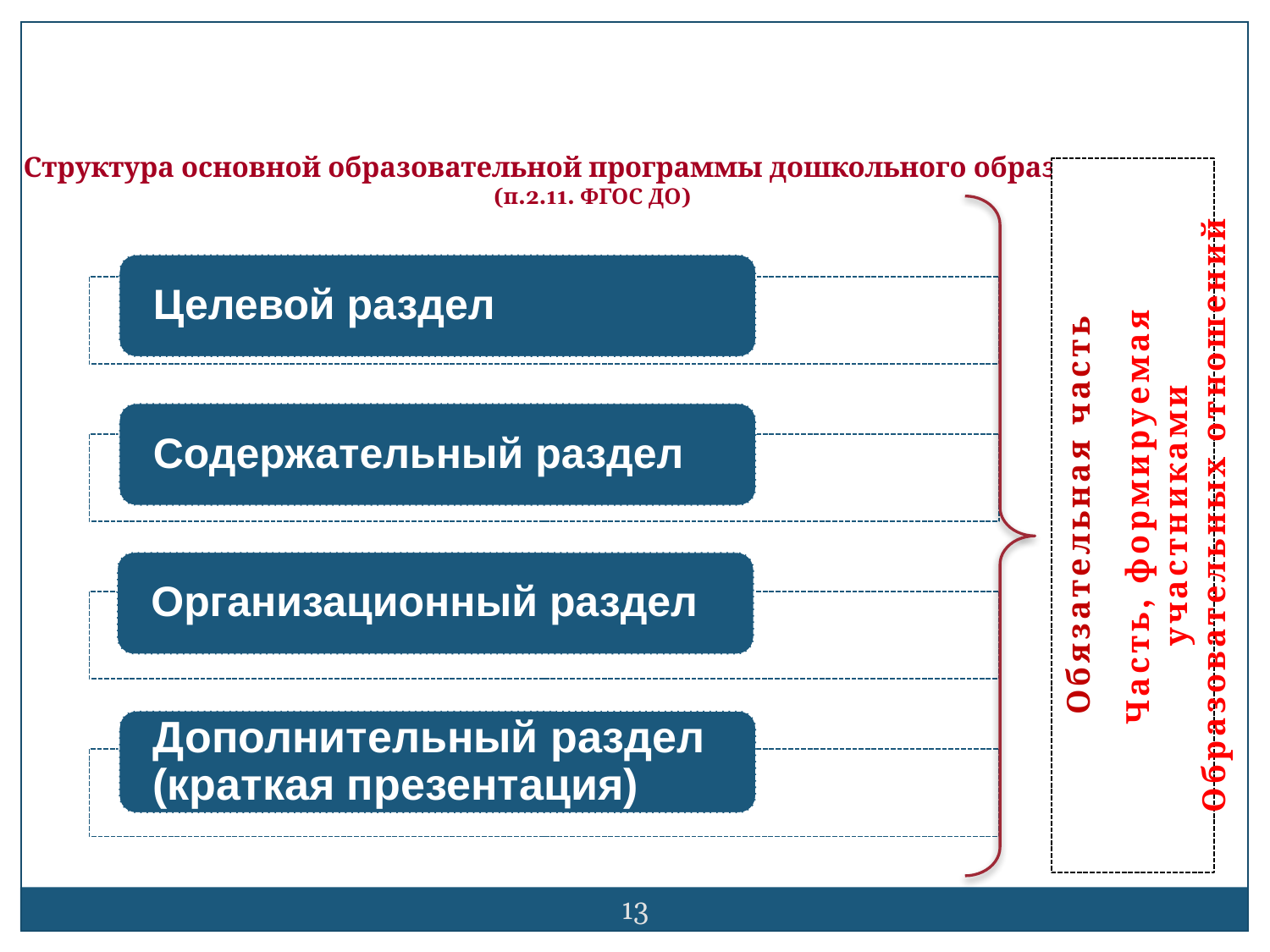

Структура основной образовательной программы дошкольного образования
(п.2.11. ФГОС ДО)
Обязательная часть

Часть, формируемая участниками
Образовательных отношений

Целевой раздел
Содержательный раздел
Организационный раздел
Дополнительный раздел (краткая презентация)
13